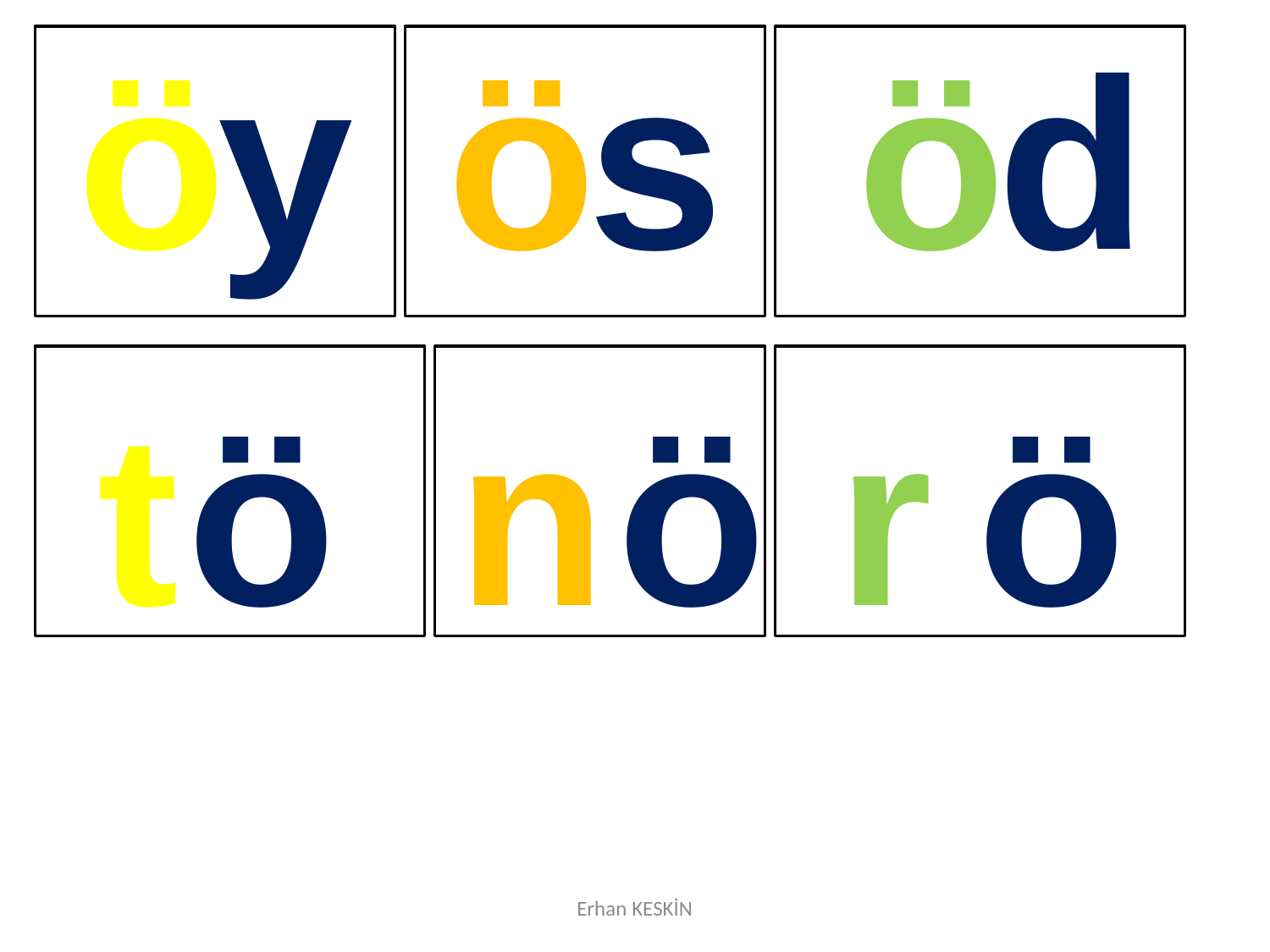

ö
y
ö
s
ö
d

t
ö
n
ö
r
ö
Erhan KESKİN